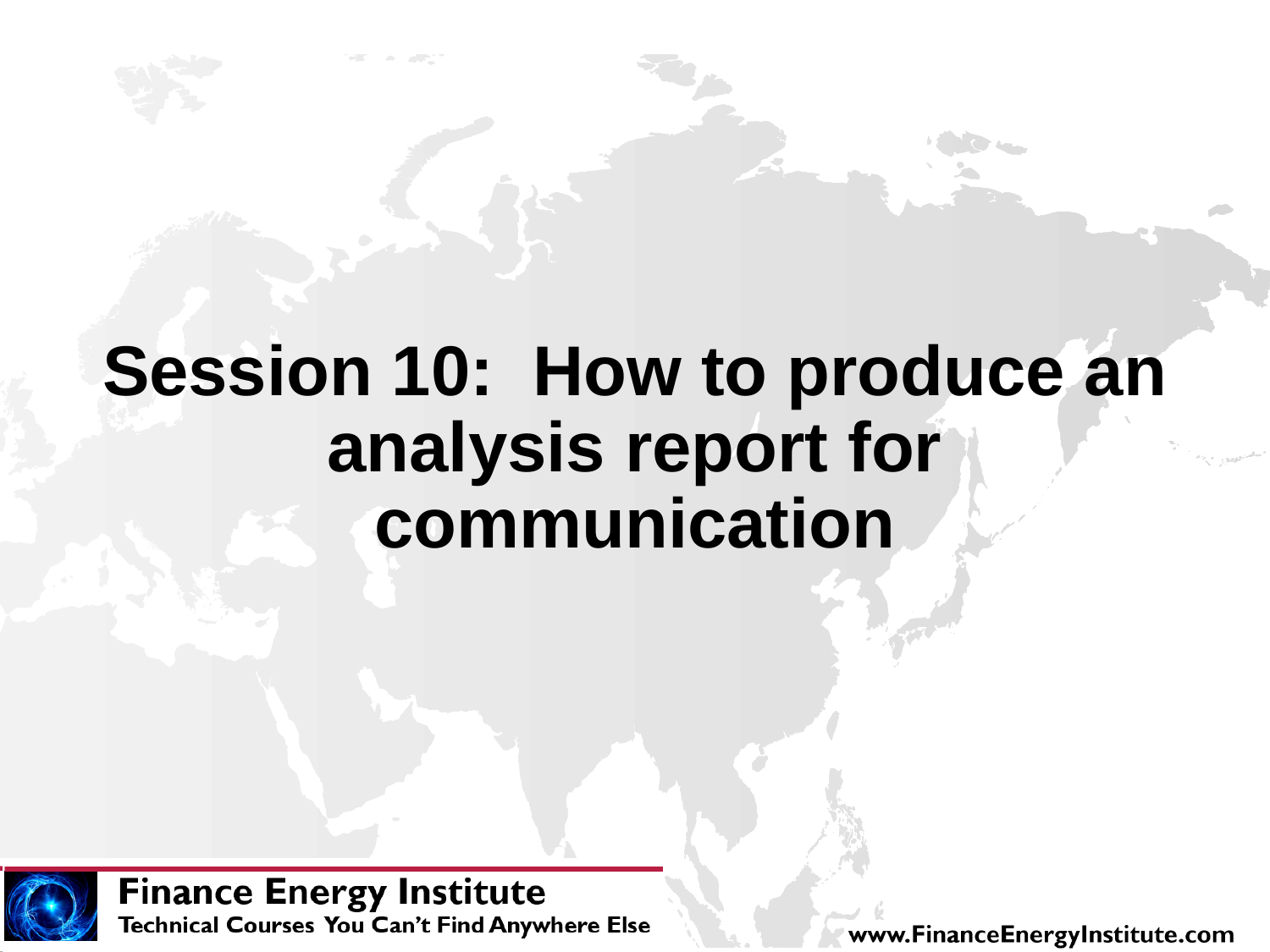

# Session 10:  How to produce an analysis report for communication